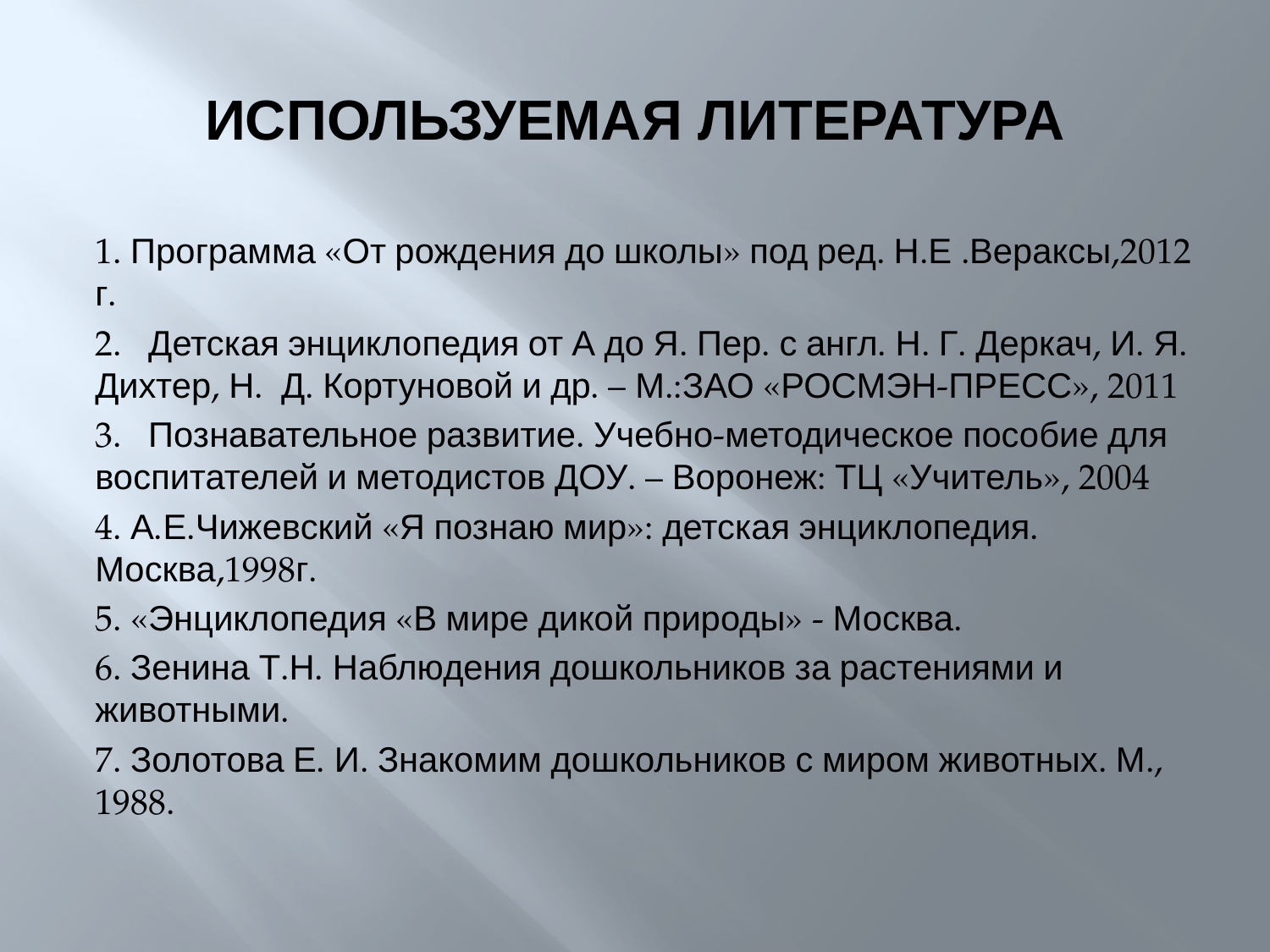

# ИСПОЛЬЗУЕМАЯ ЛИТЕРАТУРА
1. Программа «От рождения до школы» под ред. Н.Е .Вераксы,2012 г.
2.   Детская энциклопедия от А до Я. Пер. с англ. Н. Г. Деркач, И. Я. Дихтер, Н.  Д. Кортуновой и др. – М.:ЗАО «РОСМЭН-ПРЕСС», 2011
3.   Познавательное развитие. Учебно-методическое пособие для воспитателей и методистов ДОУ. – Воронеж: ТЦ «Учитель», 2004
4. А.Е.Чижевский «Я познаю мир»: детская энциклопедия. Москва,1998г.
5. «Энциклопедия «В мире дикой природы» - Москва.
6. Зенина Т.Н. Наблюдения дошкольников за растениями и животными.
7. Золотова Е. И. Знакомим дошкольников с миром животных. М., 1988.